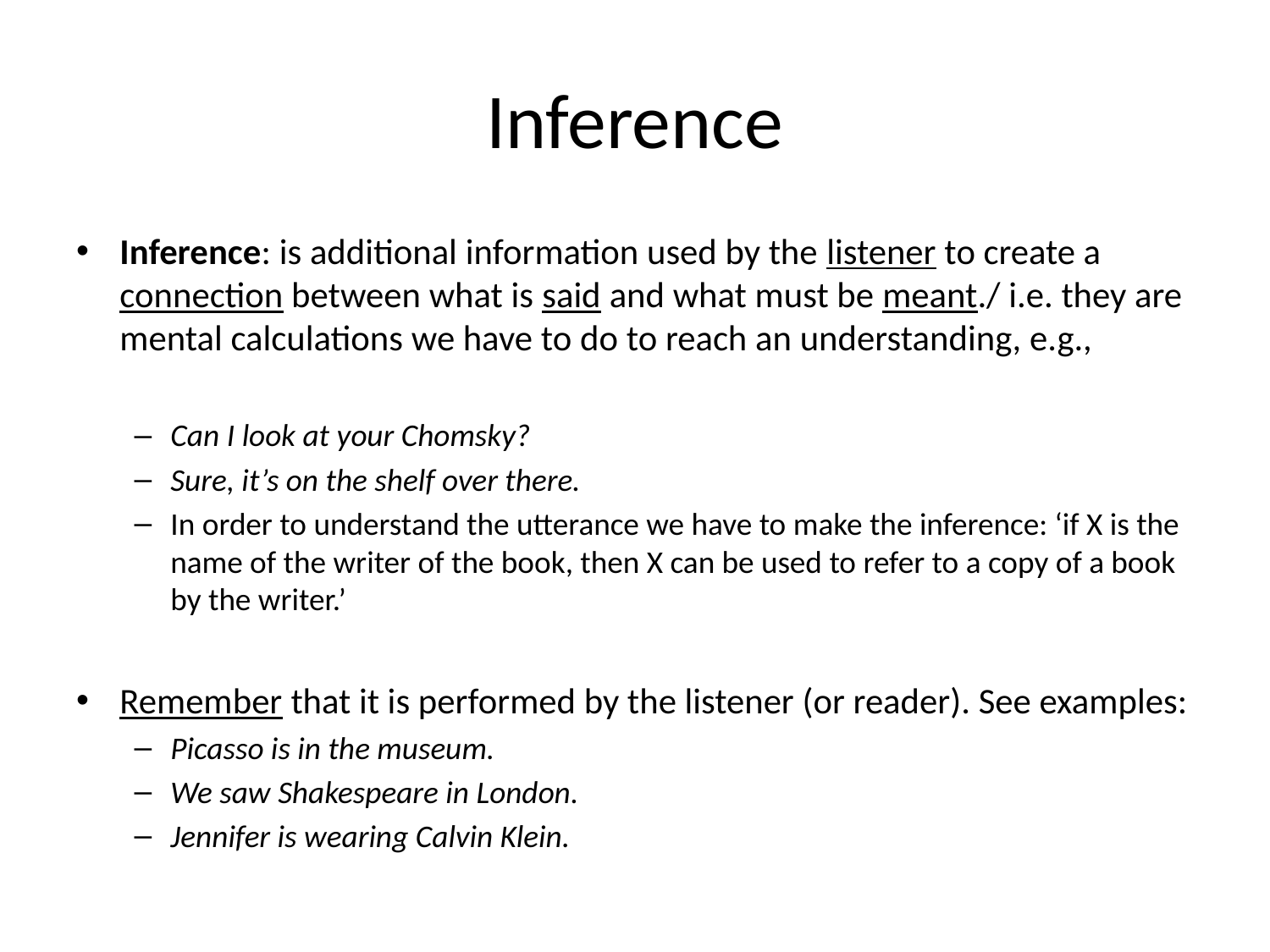

# Inference
Inference: is additional information used by the listener to create a connection between what is said and what must be meant./ i.e. they are mental calculations we have to do to reach an understanding, e.g.,

Can I look at your Chomsky?
Sure, it’s on the shelf over there.
In order to understand the utterance we have to make the inference: ‘if X is the name of the writer of the book, then X can be used to refer to a copy of a book by the writer.’

Remember that it is performed by the listener (or reader). See examples:
Picasso is in the museum.
We saw Shakespeare in London.
Jennifer is wearing Calvin Klein.